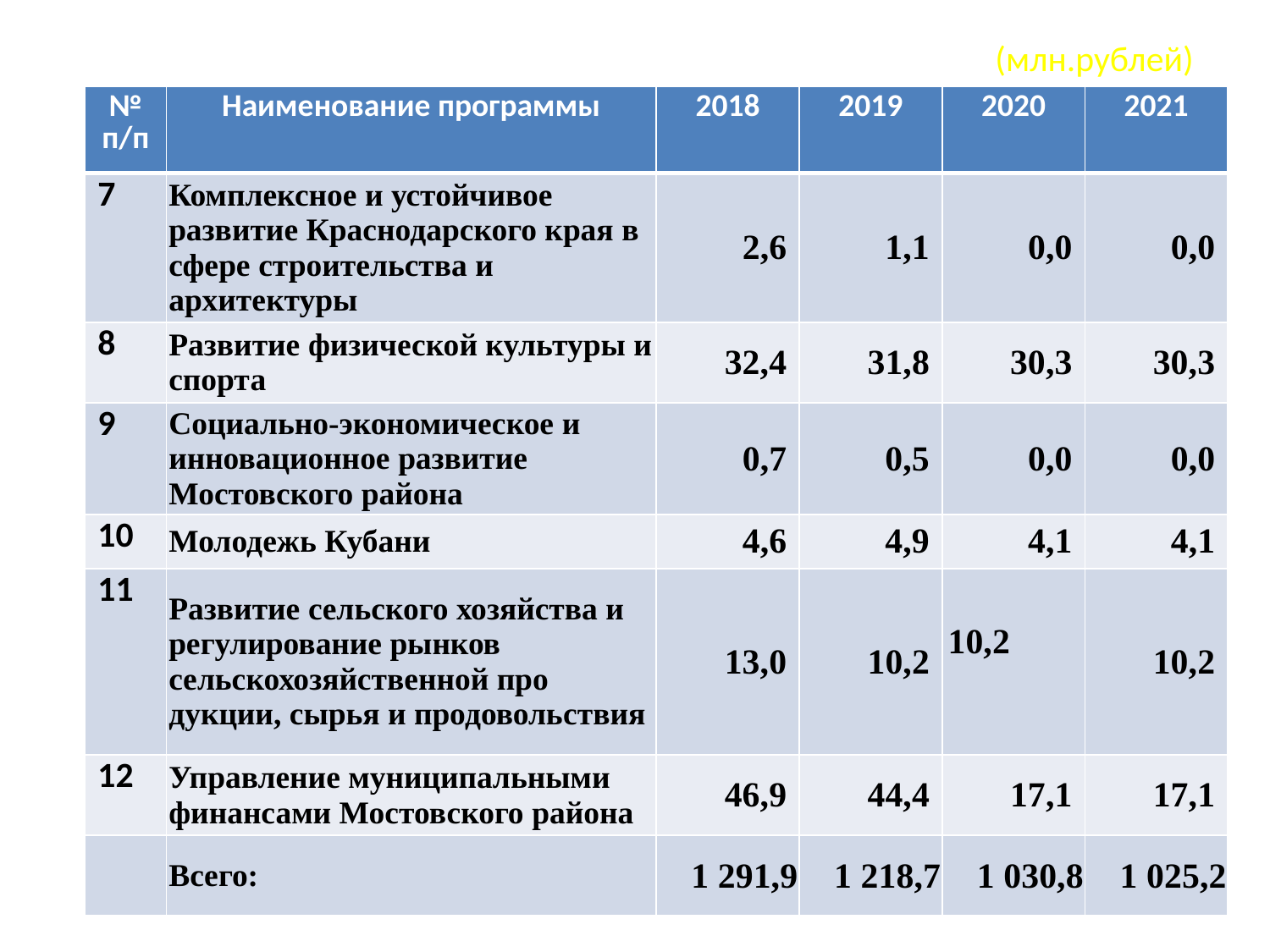

# (млн.рублей)
| № п/п | Наименование программы | 2018 | 2019 | 2020 | 2021 |
| --- | --- | --- | --- | --- | --- |
| 7 | Комплексное и устойчивое развитие Краснодарского края в сфере строительства и архитектуры | 2,6 | 1,1 | 0,0 | 0,0 |
| 8 | Развитие физической куль­туры и спорта | 32,4 | 31,8 | 30,3 | 30,3 |
| 9 | Социально-экономическое и инновационное развитие Мостовского района | 0,7 | 0,5 | 0,0 | 0,0 |
| 10 | Молодежь Кубани | 4,6 | 4,9 | 4,1 | 4,1 |
| 11 | Развитие сельского хозяйства и регулирование рынков сельскохозяйственной про­дукции, сырья и продоволь­ствия | 13,0 | 10,2 | 10,2 | 10,2 |
| 12 | Управление муниципальными финансами Мостовского района | 46,9 | 44,4 | 17,1 | 17,1 |
|  | Всего: | 1 291,9 | 1 218,7 | 1 030,8 | 1 025,2 |